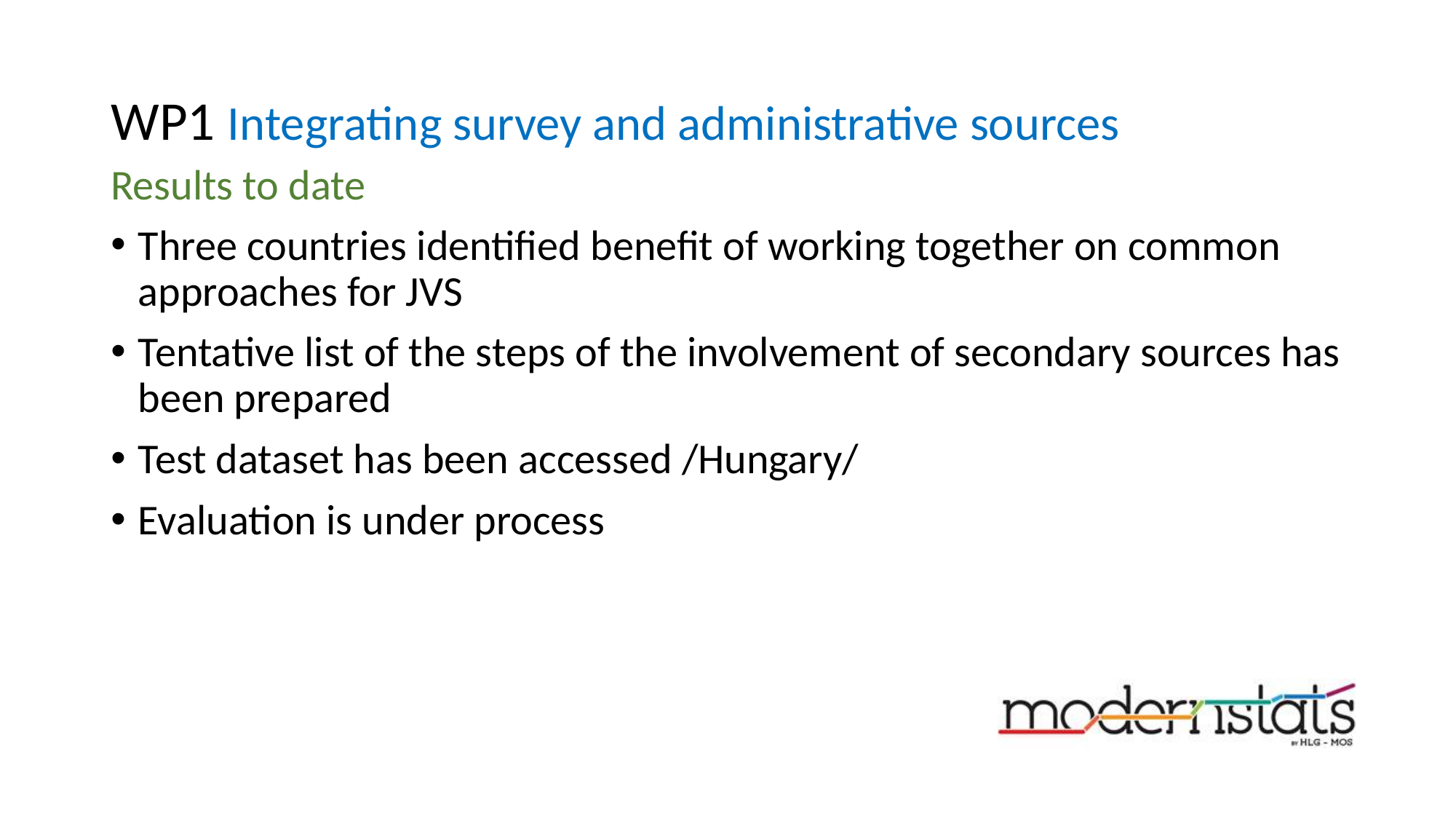

# WP1 Integrating survey and administrative sources
Results to date
Three countries identified benefit of working together on common approaches for JVS
Tentative list of the steps of the involvement of secondary sources has been prepared
Test dataset has been accessed /Hungary/
Evaluation is under process

15